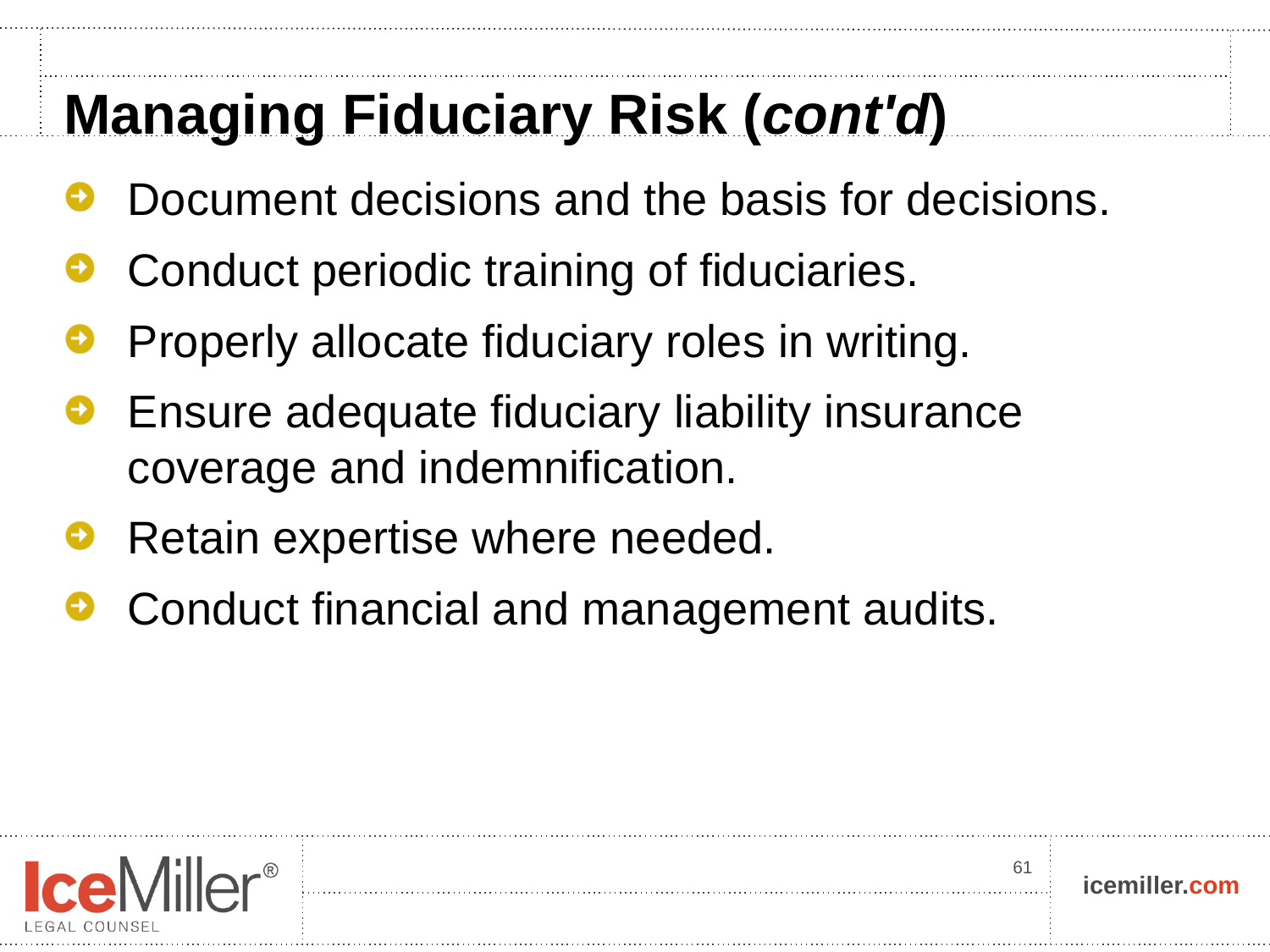

# Managing Fiduciary Risk (cont'd)
Document decisions and the basis for decisions.
Conduct periodic training of fiduciaries.
Properly allocate fiduciary roles in writing.
Ensure adequate fiduciary liability insurance coverage and indemnification.
Retain expertise where needed.
Conduct financial and management audits.

61